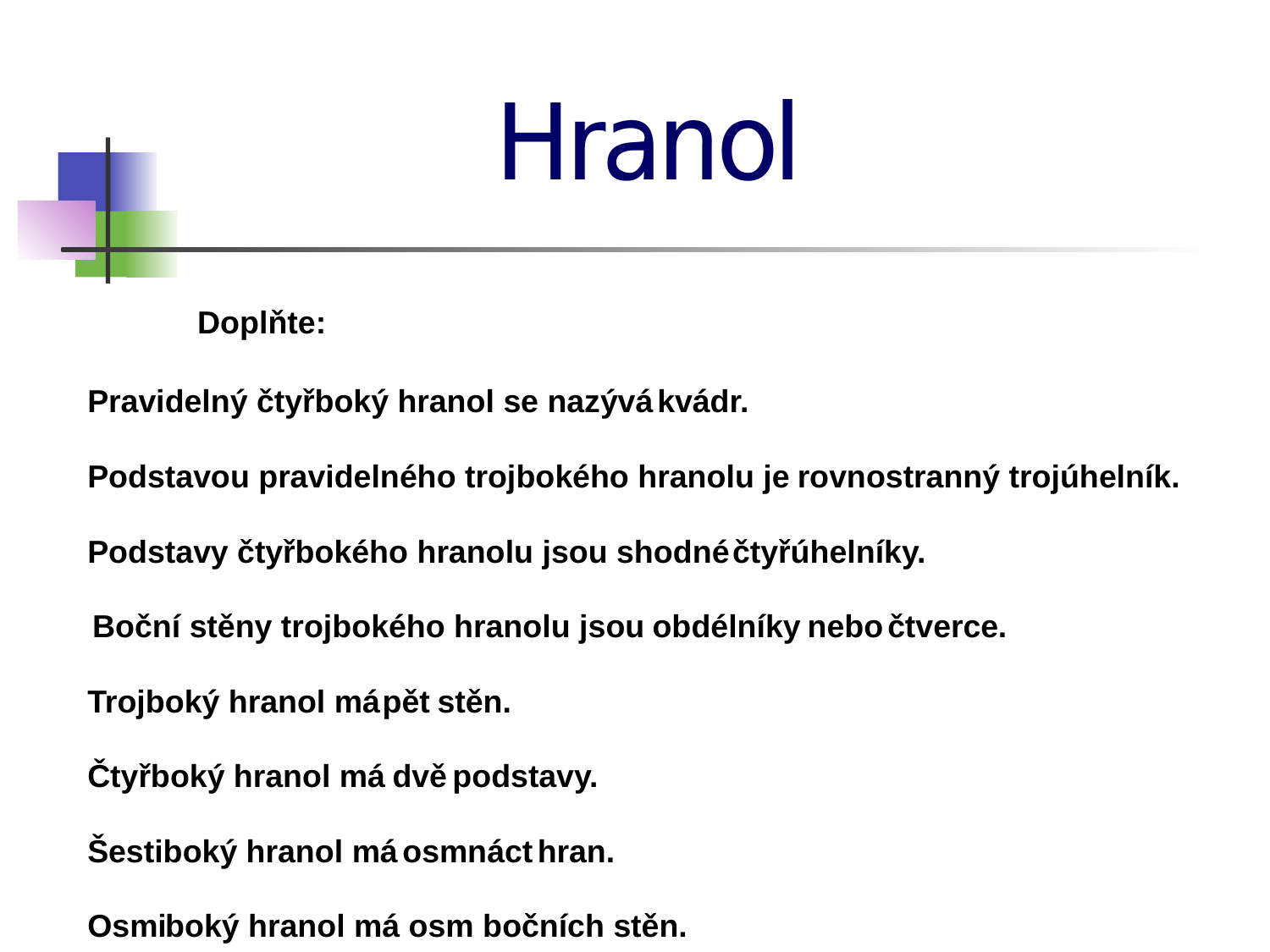

Hranol
Doplňte:
Pravidelný čtyřboký hranol se nazývá
kvádr.
Podstavou pravidelného trojbokého hranolu je
rovnostranný trojúhelník.
Podstavy čtyřbokého hranolu jsou shodné
čtyřúhelníky.
Boční stěny trojbokého hranolu jsou
obdélníky
nebo
čtverce.
Trojboký hranol má
pět
stěn.
Čtyřboký hranol má
dvě
podstavy.
Šestiboký hranol má
osmnáct
hran.
Osmi
boký hranol má osm bočních stěn.